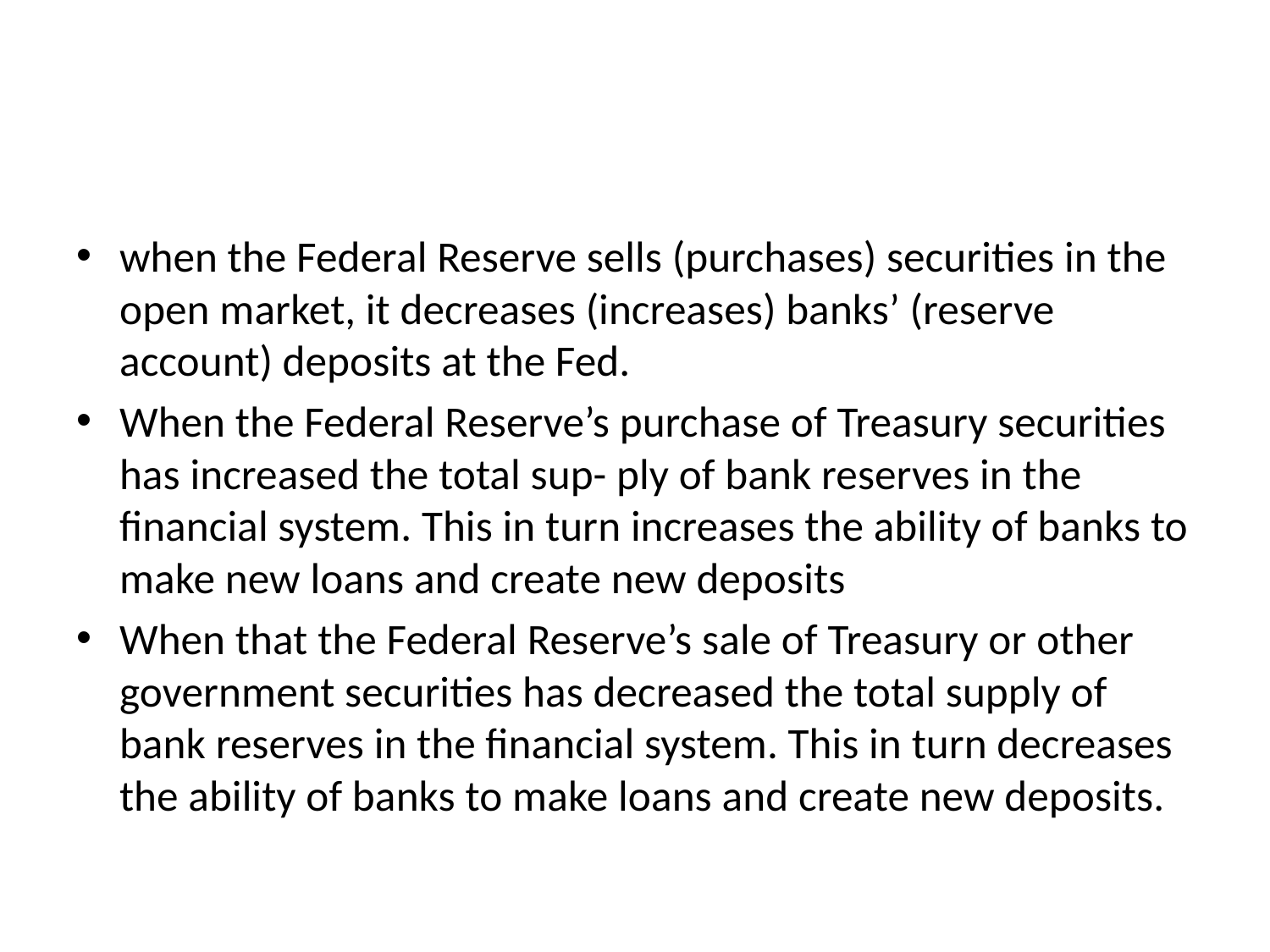

#
when the Federal Reserve sells (purchases) securities in the open market, it decreases (increases) banks’ (reserve account) deposits at the Fed.
When the Federal Reserve’s purchase of Treasury securities has increased the total sup- ply of bank reserves in the financial system. This in turn increases the ability of banks to make new loans and create new deposits
When that the Federal Reserve’s sale of Treasury or other government securities has decreased the total supply of bank reserves in the financial system. This in turn decreases the ability of banks to make loans and create new deposits.